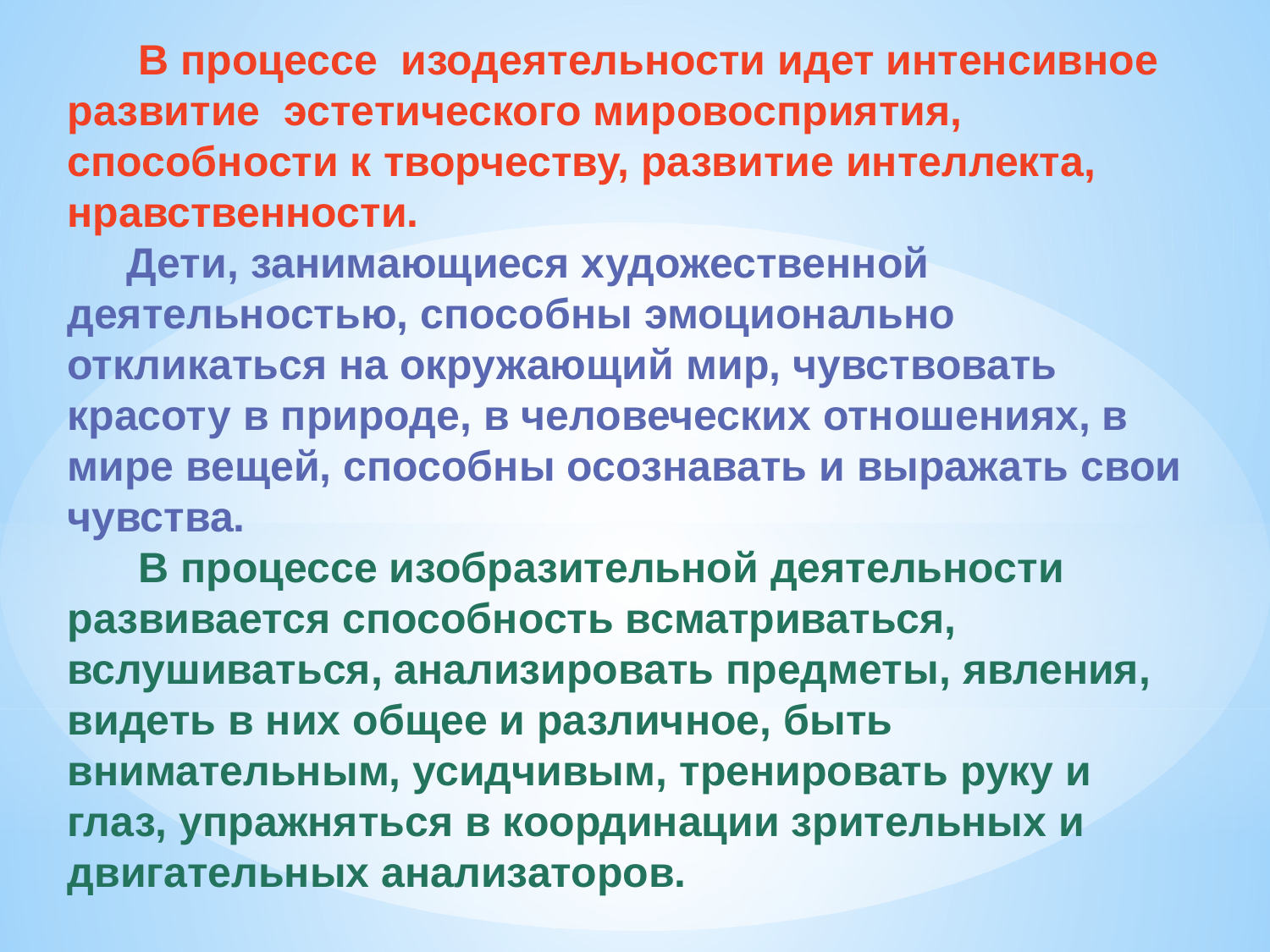

В процессе  изодеятельности идет интенсивное развитие  эстетического мировосприятия, способности к творчеству, развитие интеллекта, нравственности.
     Дети, занимающиеся художественной деятельностью, способны эмоционально откликаться на окружающий мир, чувствовать красоту в природе, в человеческих отношениях, в мире вещей, способны осознавать и выражать свои чувства.
      В процессе изобразительной деятельности развивается способность всматриваться, вслушиваться, анализировать предметы, явления, видеть в них общее и различное, быть внимательным, усидчивым, тренировать руку и глаз, упражняться в координации зрительных и двигательных анализаторов.